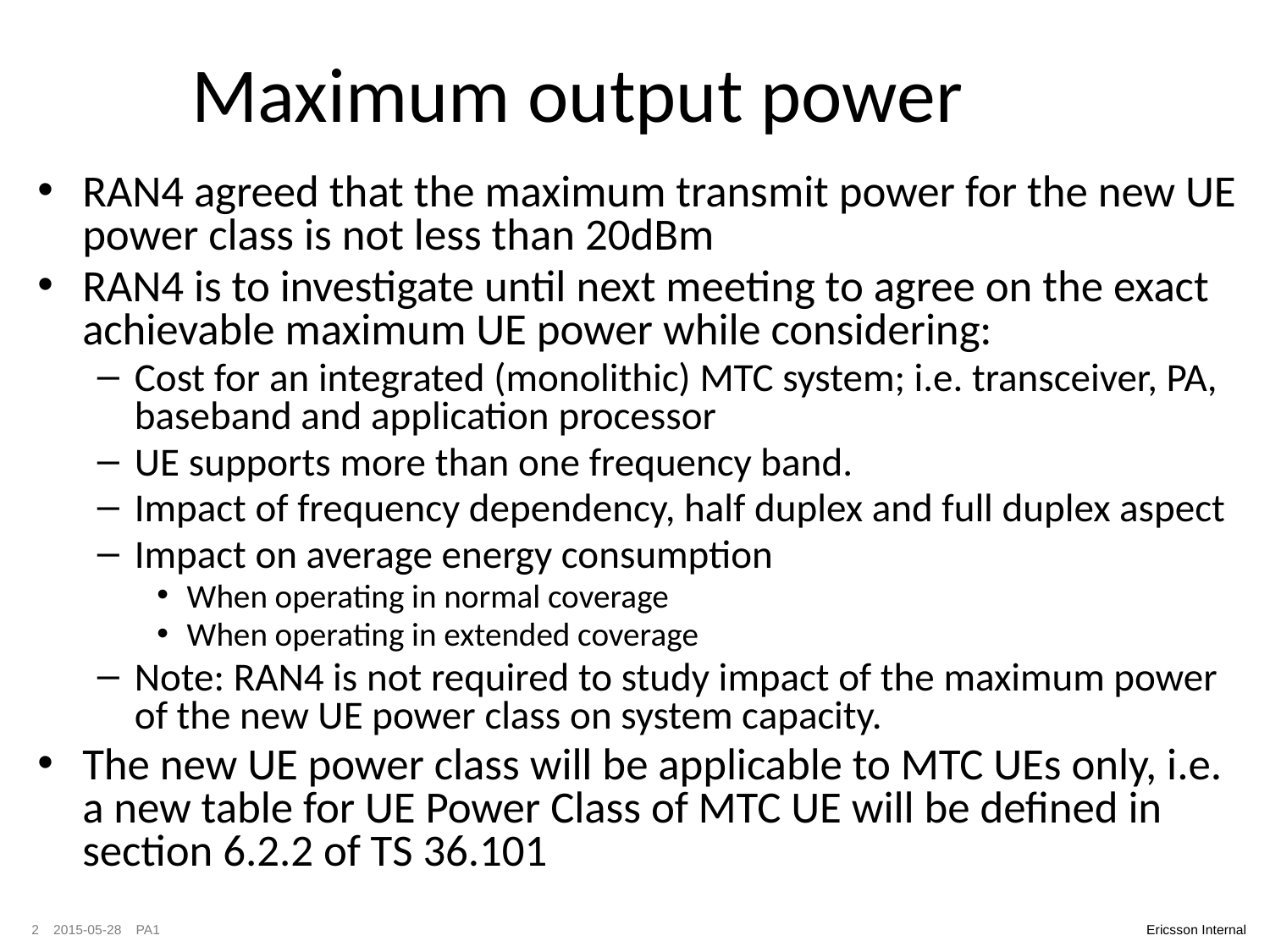

# Maximum output power
RAN4 agreed that the maximum transmit power for the new UE power class is not less than 20dBm
RAN4 is to investigate until next meeting to agree on the exact achievable maximum UE power while considering:
Cost for an integrated (monolithic) MTC system; i.e. transceiver, PA, baseband and application processor
UE supports more than one frequency band.
Impact of frequency dependency, half duplex and full duplex aspect
Impact on average energy consumption
When operating in normal coverage
When operating in extended coverage
Note: RAN4 is not required to study impact of the maximum power of the new UE power class on system capacity.
The new UE power class will be applicable to MTC UEs only, i.e. a new table for UE Power Class of MTC UE will be defined in section 6.2.2 of TS 36.101